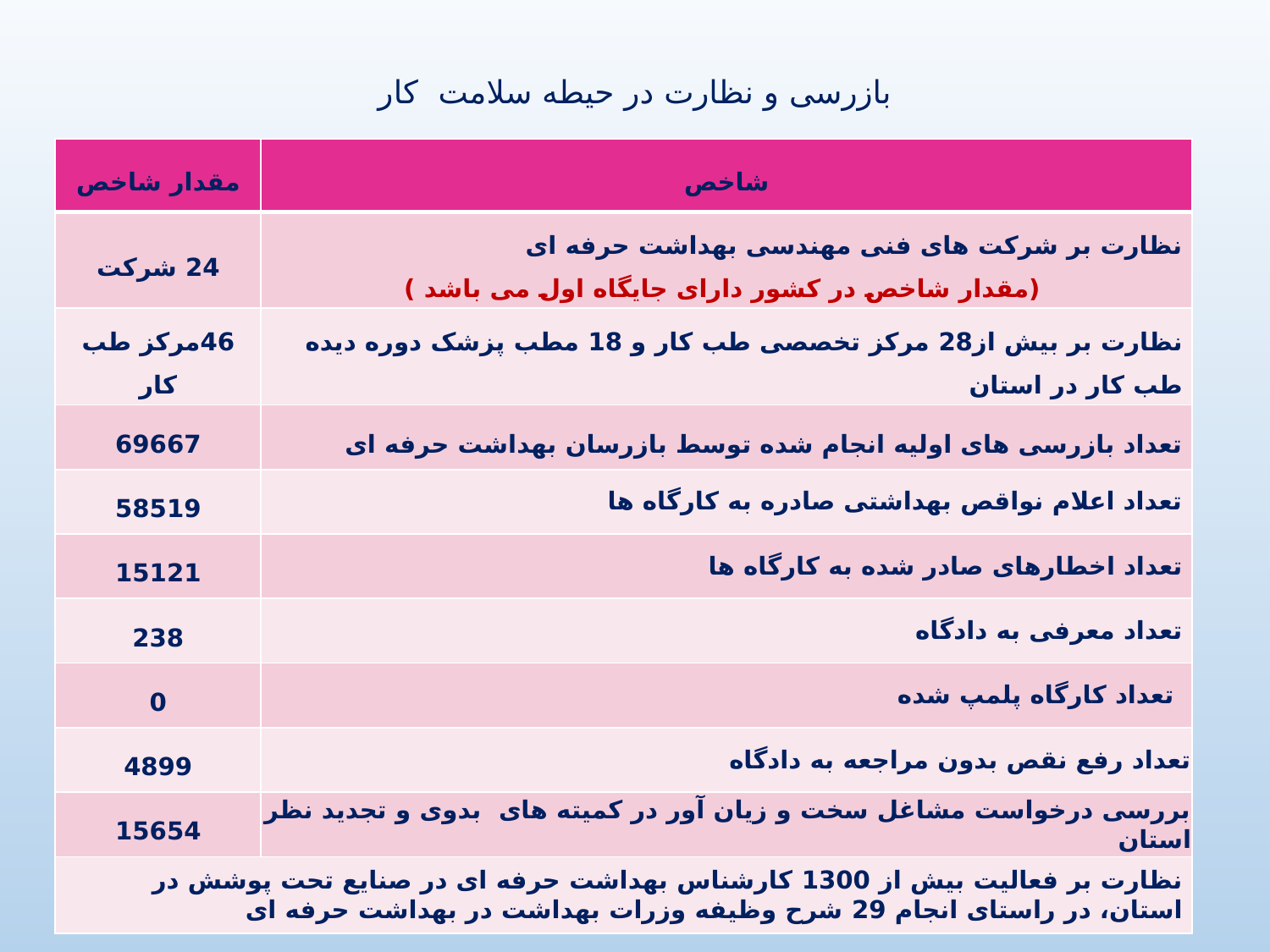

بازرسی و نظارت در حیطه سلامت  کار
| مقدار شاخص | شاخص |
| --- | --- |
| 24 شرکت | نظارت بر شرکت های فنی مهندسی بهداشت حرفه ای (مقدار شاخص در کشور دارای جایگاه اول می باشد ) |
| 46مرکز طب کار | نظارت بر بیش از28 مرکز تخصصی طب کار و 18 مطب پزشک دوره دیده طب کار در استان |
| 69667 | تعداد بازرسی های اولیه انجام شده توسط بازرسان بهداشت حرفه ای |
| 58519 | تعداد اعلام نواقص بهداشتی صادره به کارگاه ها |
| 15121 | تعداد اخطارهای صادر شده به کارگاه ها |
| 238 | تعداد معرفی به دادگاه |
| 0 | تعداد کارگاه پلمپ شده |
| 4899 | تعداد رفع نقص بدون مراجعه به دادگاه |
| 15654 | بررسی درخواست مشاغل سخت و زیان آور در کمیته های بدوی و تجدید نظر استان |
| نظارت بر فعالیت بیش از 1300 کارشناس بهداشت حرفه ای در صنایع تحت پوشش در استان، در راستای انجام 29 شرح وظیفه وزرات بهداشت در بهداشت حرفه ای |  |